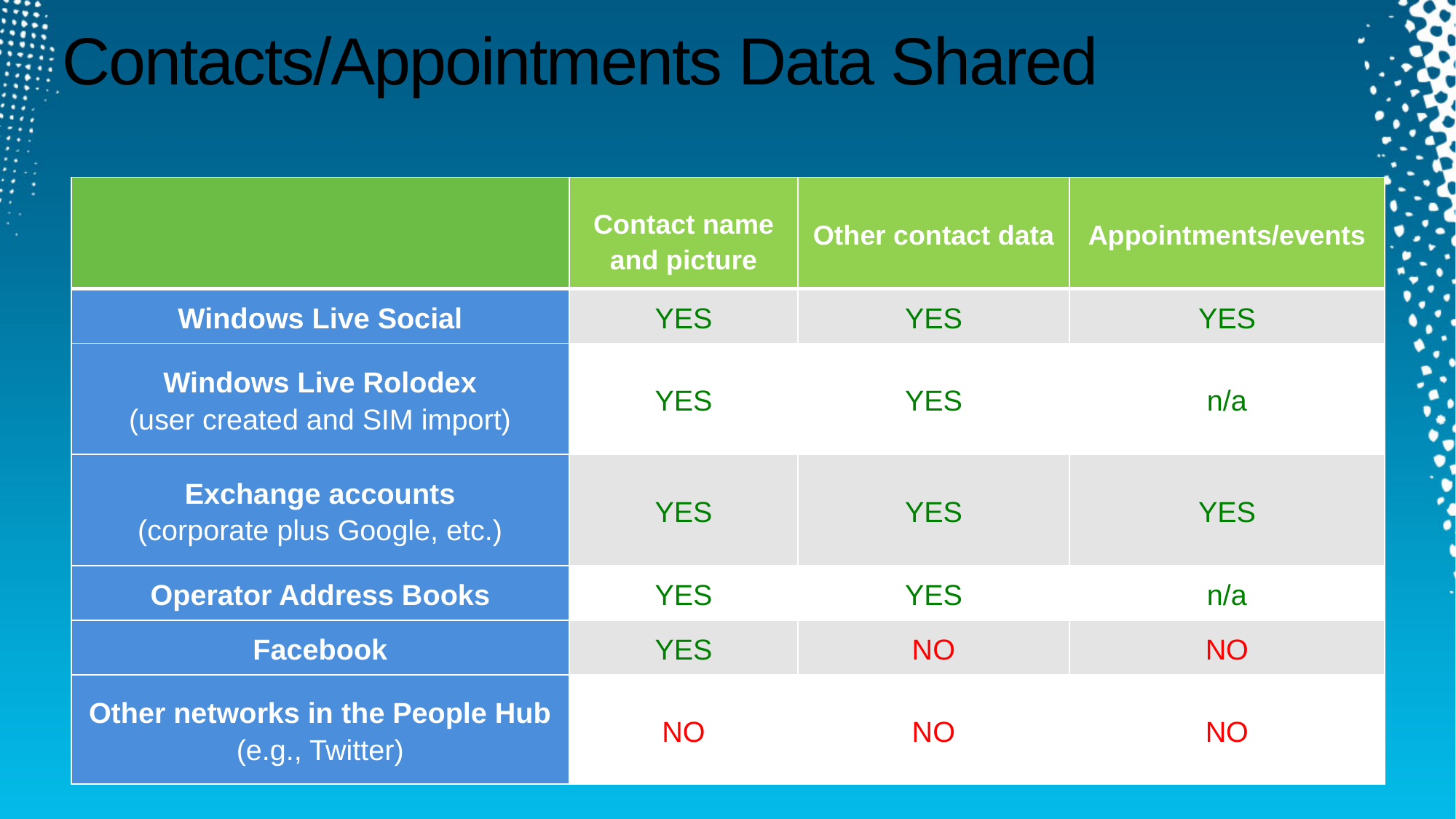

# Contacts/Appointments Data Shared
|  | Contact name and picture | Other contact data | Appointments/events |
| --- | --- | --- | --- |
| Windows Live Social | YES | YES | YES |
| Windows Live Rolodex (user created and SIM import) | YES | YES | n/a |
| Exchange accounts (corporate plus Google, etc.) | YES | YES | YES |
| Operator Address Books | YES | YES | n/a |
| Facebook | YES | NO | NO |
| Other networks in the People Hub (e.g., Twitter) | NO | NO | NO |